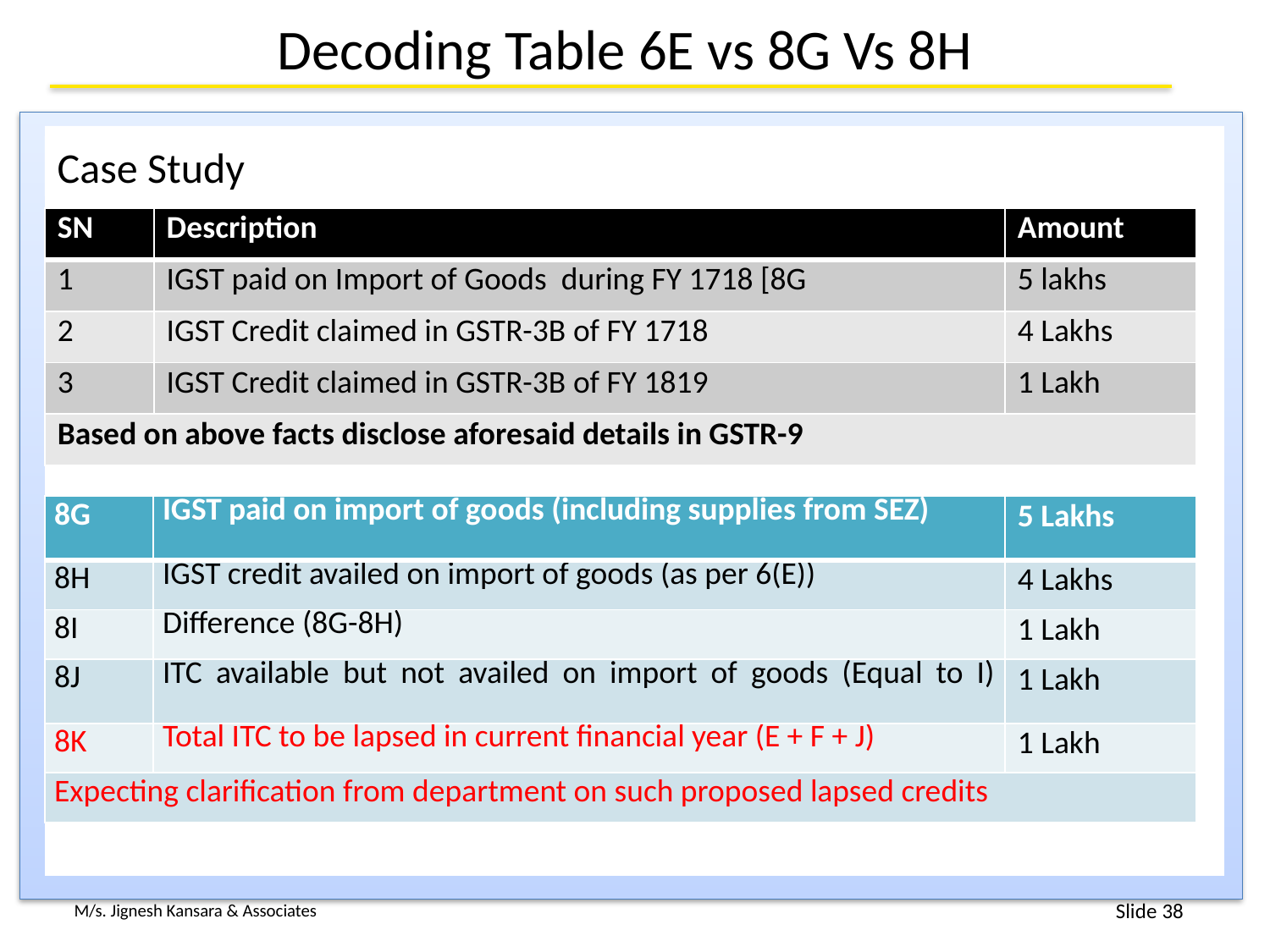

# Decoding Table 6E vs 8G Vs 8H

Case Study
| SN | Description | Amount |
| --- | --- | --- |
| 1 | IGST paid on Import of Goods during FY 1718 [8G | 5 lakhs |
| 2 | IGST Credit claimed in GSTR-3B of FY 1718 | 4 Lakhs |
| 3 | IGST Credit claimed in GSTR-3B of FY 1819 | 1 Lakh |
| Based on above facts disclose aforesaid details in GSTR-9 |  |  |
| 8G | IGST paid on import of goods (including supplies from SEZ) | 5 Lakhs |
| --- | --- | --- |
| 8H | IGST credit availed on import of goods (as per 6(E)) | 4 Lakhs |
| 8I | Difference (8G-8H) | 1 Lakh |
| 8J | ITC available but not availed on import of goods (Equal to I) | 1 Lakh |
| 8K | Total ITC to be lapsed in current financial year (E + F + J) | 1 Lakh |
| Expecting clarification from department on such proposed lapsed credits |  |  |
38